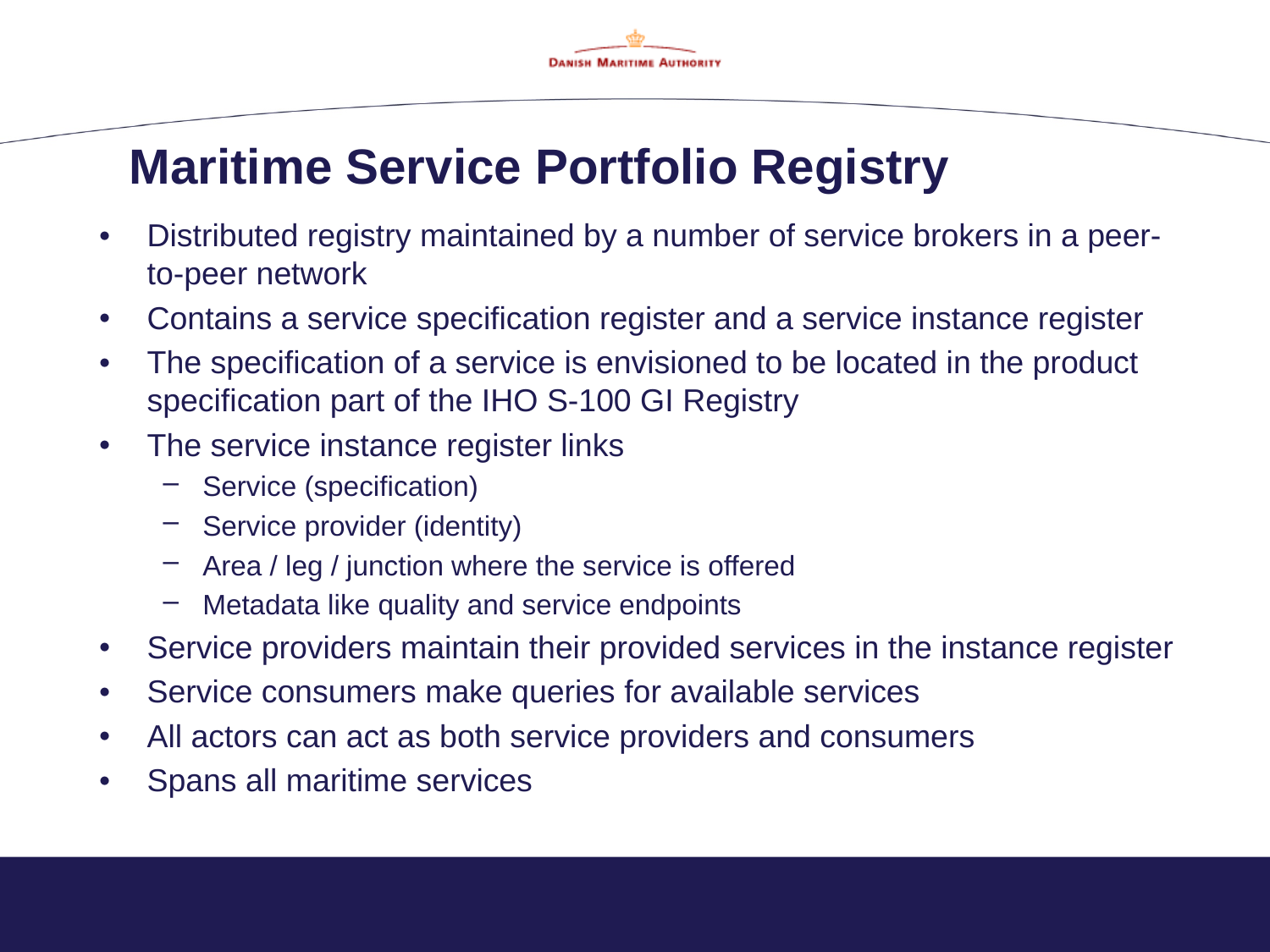

# Maritime Service Portfolio Registry
Distributed registry maintained by a number of service brokers in a peer-to-peer network
Contains a service specification register and a service instance register
The specification of a service is envisioned to be located in the product specification part of the IHO S-100 GI Registry
The service instance register links
Service (specification)
Service provider (identity)
Area / leg / junction where the service is offered
Metadata like quality and service endpoints
Service providers maintain their provided services in the instance register
Service consumers make queries for available services
All actors can act as both service providers and consumers
Spans all maritime services